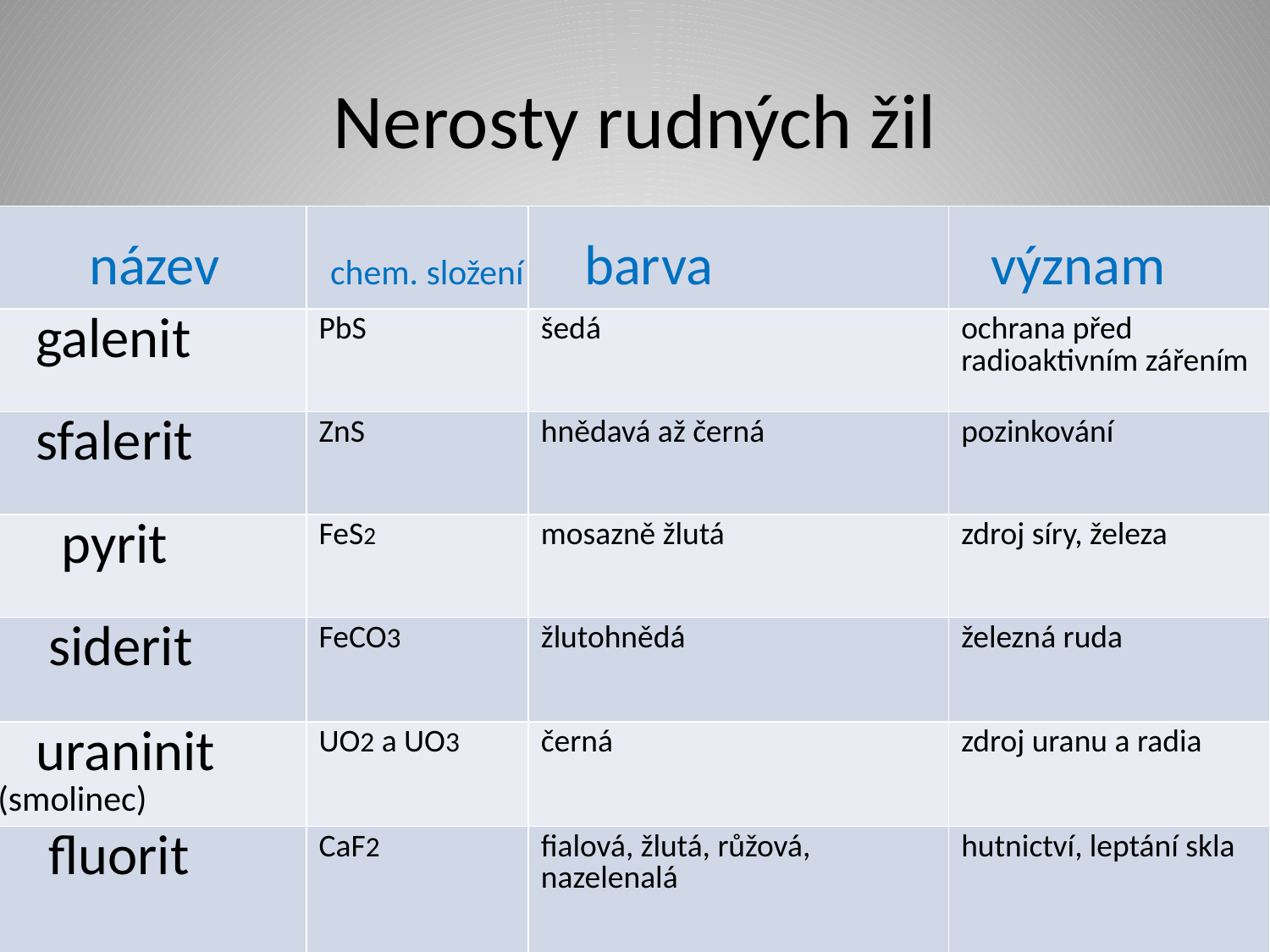

# Nerosty rudných žil
|  |  |  |  |
| --- | --- | --- | --- |
| galenit | PbS | šedá | ochrana před radioaktivním zářením |
| sfalerit | ZnS | hnědavá až černá | pozinkování |
| pyrit | FeS2 | mosazně žlutá | zdroj síry, železa |
| siderit | FeCO3 | žlutohnědá | železná ruda |
| uraninit (smolinec) | UO2 a UO3 | černá | zdroj uranu a radia |
| fluorit | CaF2 | fialová, žlutá, růžová, nazelenalá | hutnictví, leptání skla |
 název	chem. složení	barva	            význam